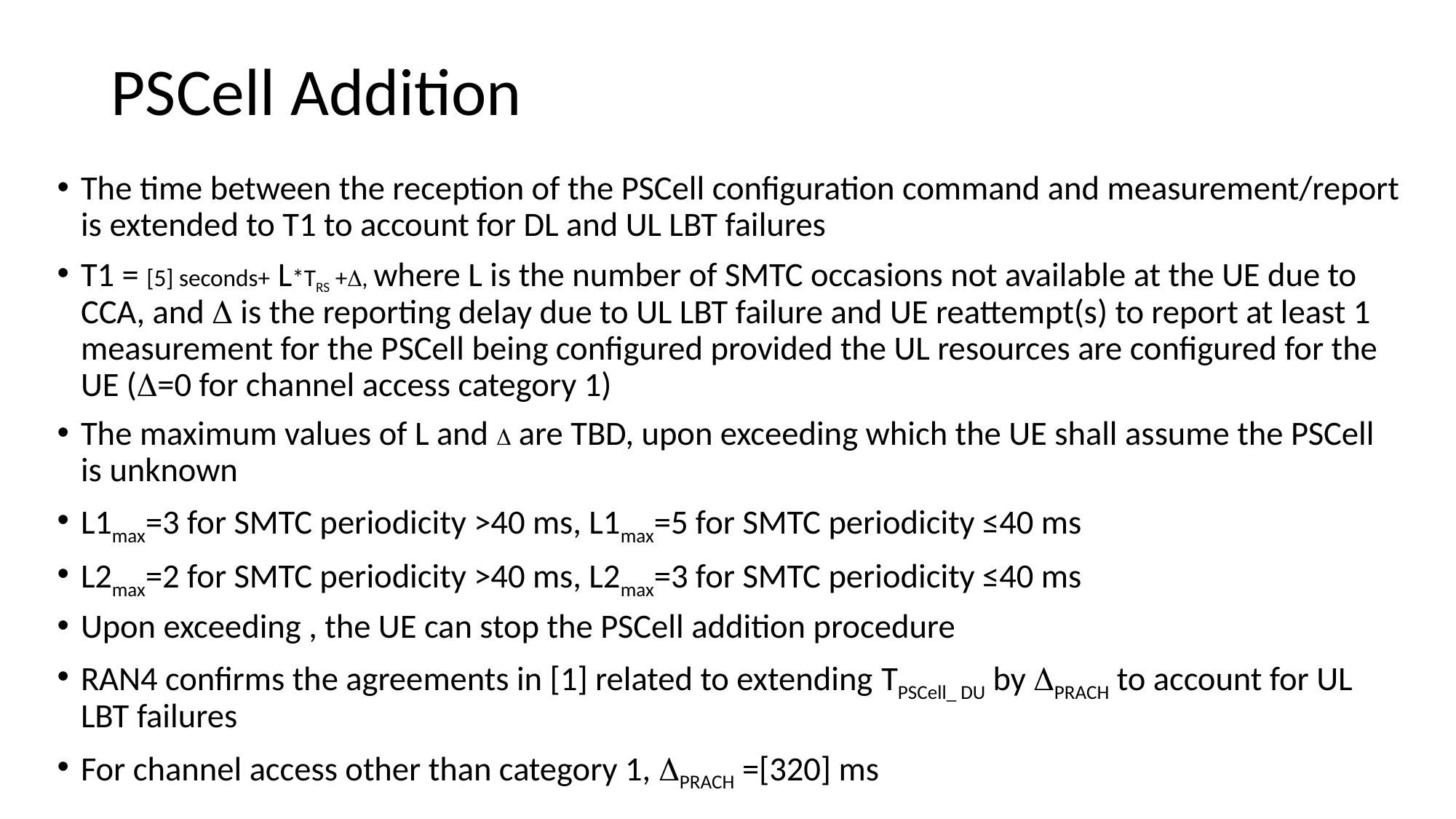

# PSCell Addition
The time between the reception of the PSCell configuration command and measurement/report is extended to T1 to account for DL and UL LBT failures
T1 = [5] seconds+ L*TRS +Δ, where L is the number of SMTC occasions not available at the UE due to CCA, and Δ is the reporting delay due to UL LBT failure and UE reattempt(s) to report at least 1 measurement for the PSCell being configured provided the UL resources are configured for the UE (Δ=0 for channel access category 1)
The maximum values of L and Δ are TBD, upon exceeding which the UE shall assume the PSCell is unknown
L1max=3 for SMTC periodicity >40 ms, L1max=5 for SMTC periodicity ≤40 ms
L2max=2 for SMTC periodicity >40 ms, L2max=3 for SMTC periodicity ≤40 ms
Upon exceeding , the UE can stop the PSCell addition procedure
RAN4 confirms the agreements in [1] related to extending TPSCell_ DU by ΔPRACH to account for UL LBT failures
For channel access other than category 1, ΔPRACH =[320] ms